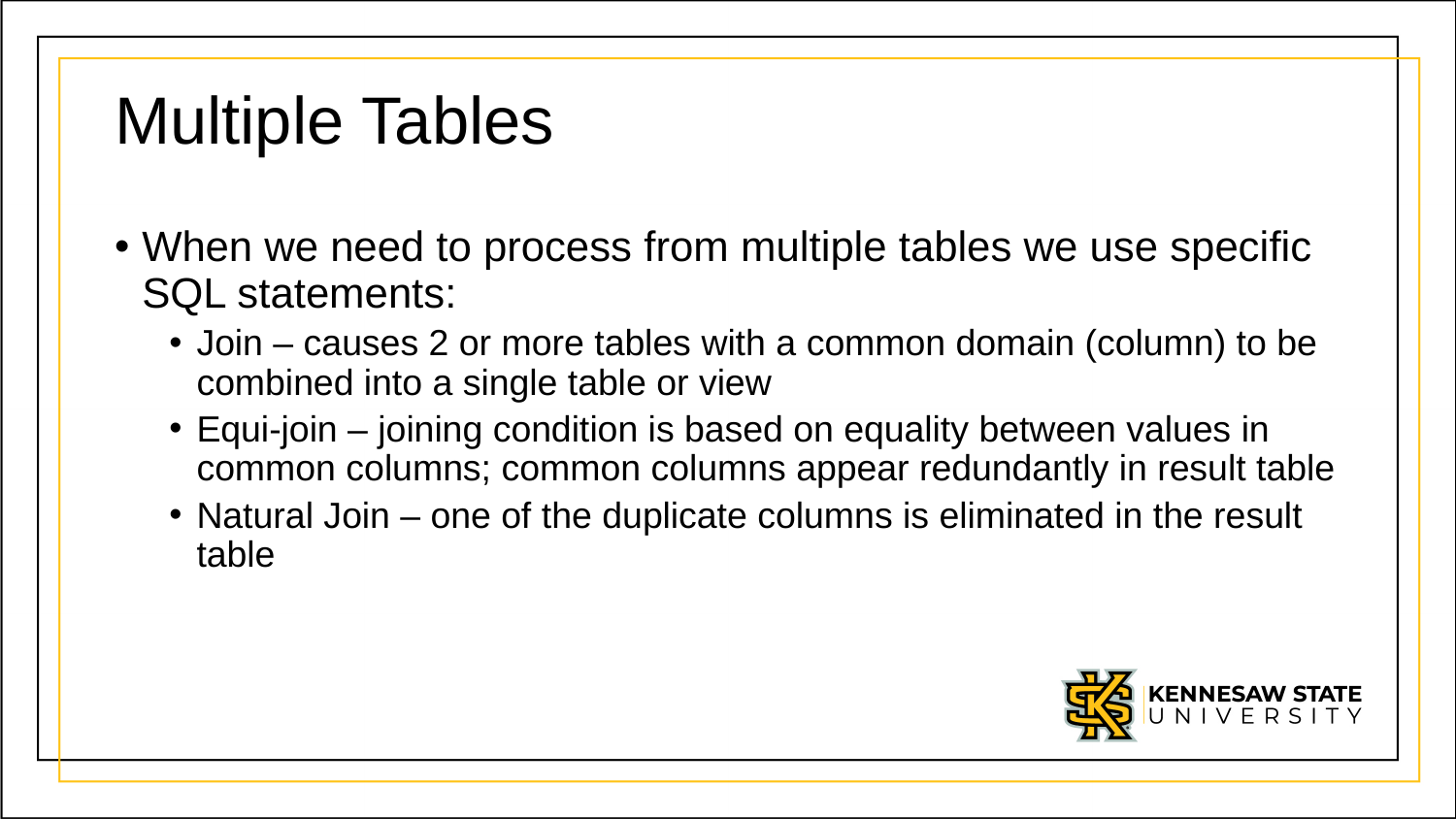

# Multiple Tables
When we need to process from multiple tables we use specific SQL statements:
Join – causes 2 or more tables with a common domain (column) to be combined into a single table or view
Equi-join – joining condition is based on equality between values in common columns; common columns appear redundantly in result table
Natural Join – one of the duplicate columns is eliminated in the result table